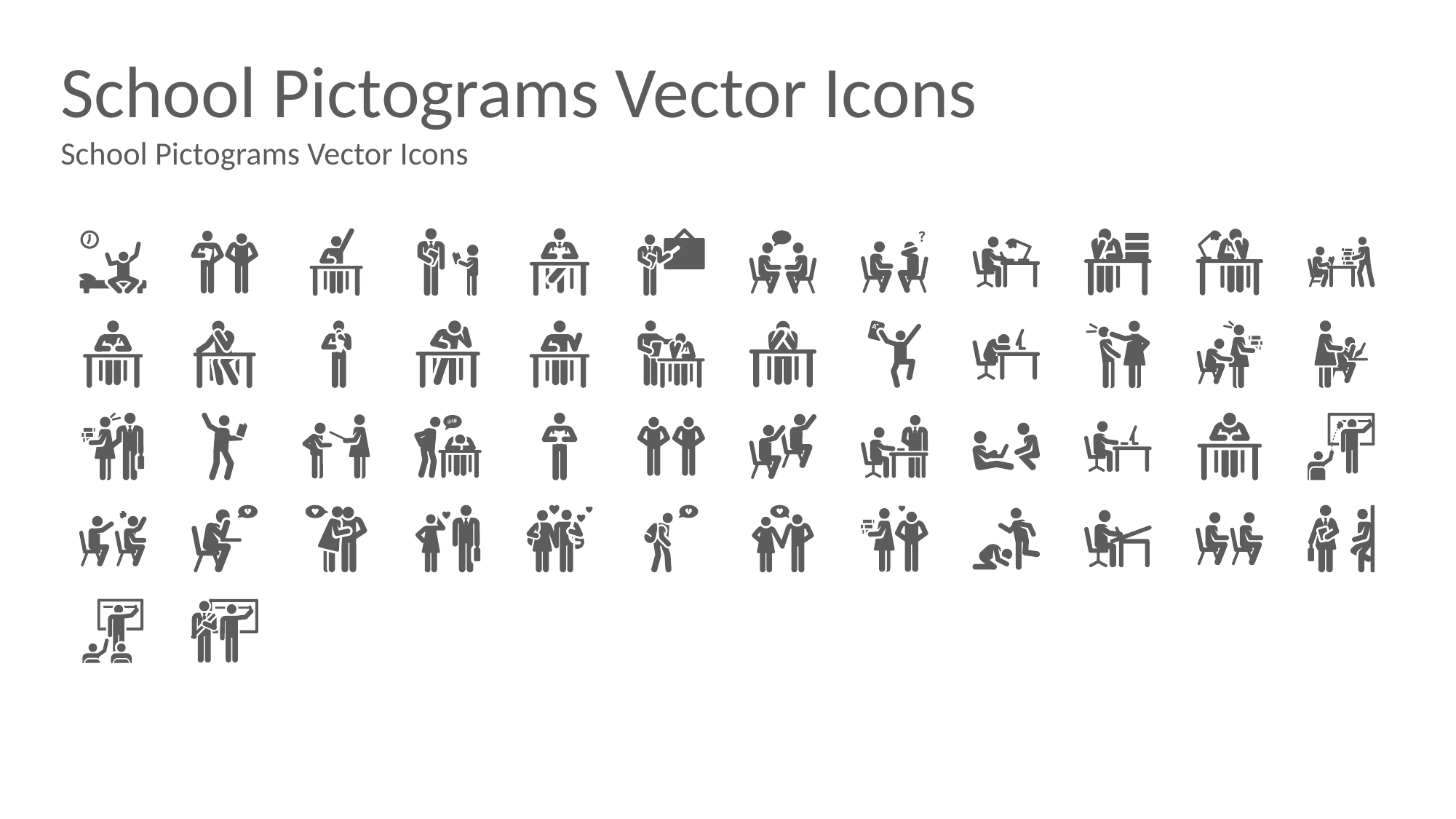

# School Pictograms Vector Icons
School Pictograms Vector Icons